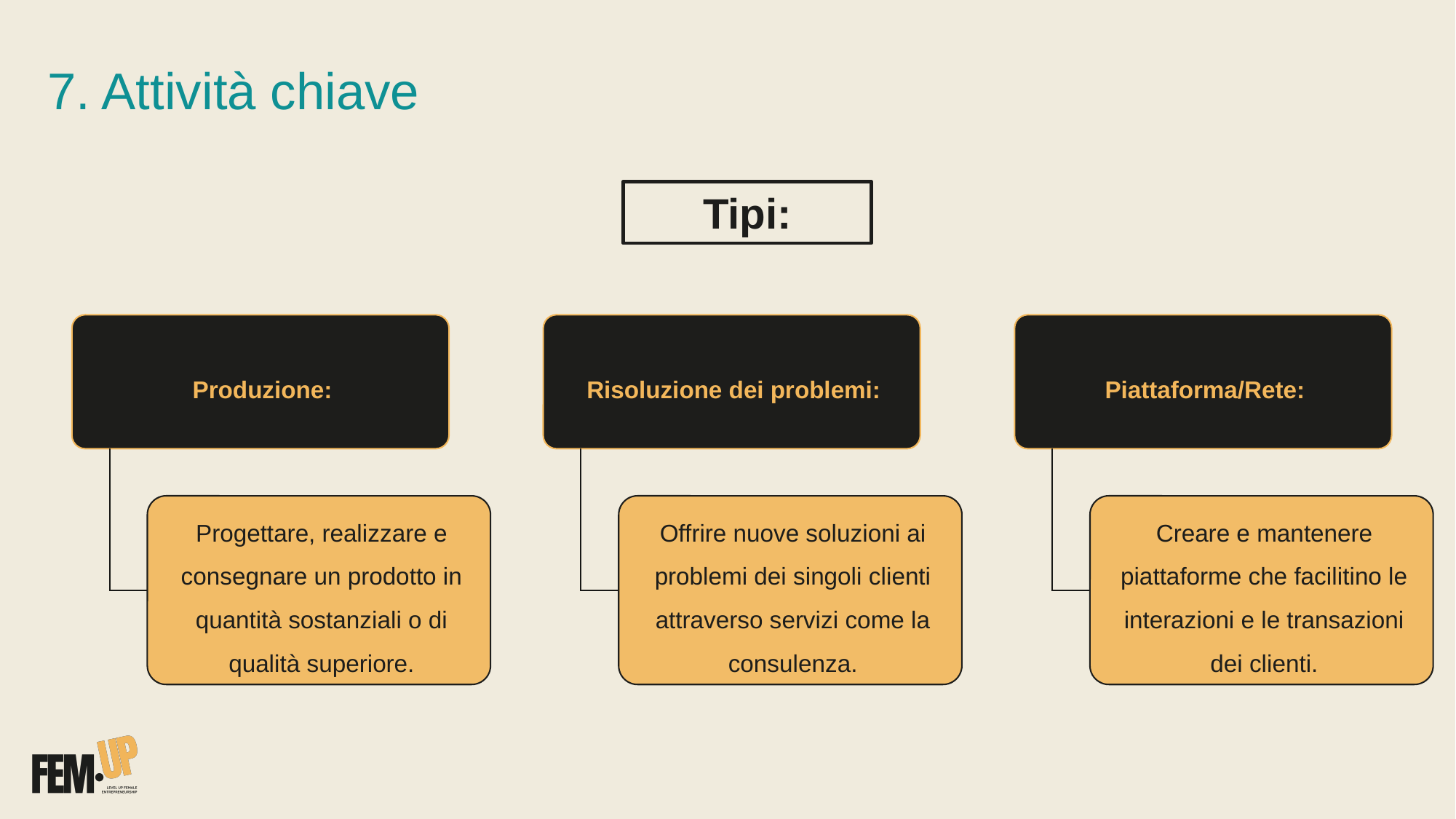

# 7. Attività chiave
Tipi:
Produzione:
Progettare, realizzare e consegnare un prodotto in quantità sostanziali o di qualità superiore.
Risoluzione dei problemi:
Offrire nuove soluzioni ai problemi dei singoli clienti attraverso servizi come la consulenza.
Piattaforma/Rete:
Creare e mantenere piattaforme che facilitino le interazioni e le transazioni dei clienti.